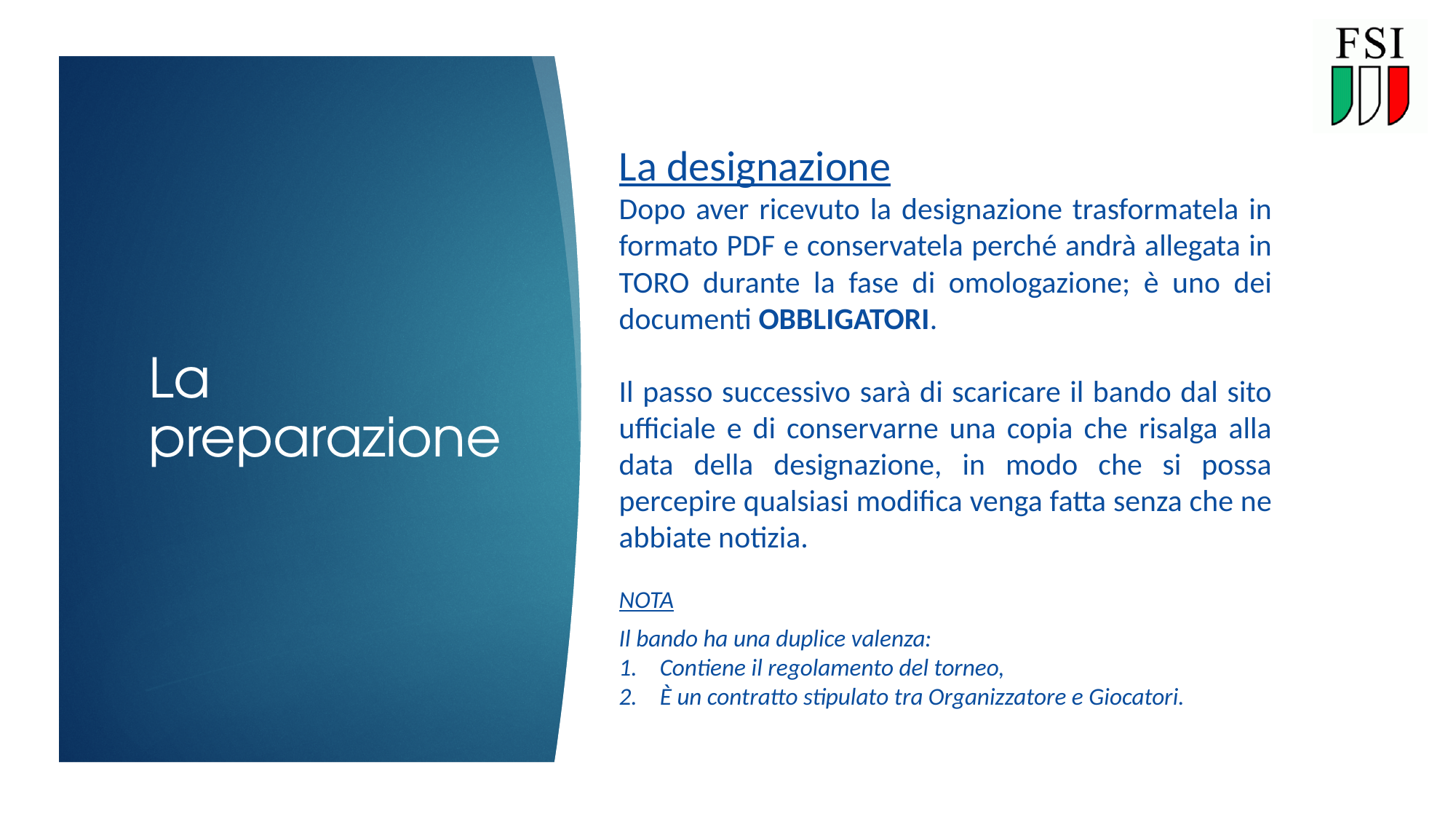

4
La designazione
Dopo aver ricevuto la designazione trasformatela in formato PDF e conservatela perché andrà allegata in TORO durante la fase di omologazione; è uno dei documenti OBBLIGATORI.

Il passo successivo sarà di scaricare il bando dal sito ufficiale e di conservarne una copia che risalga alla data della designazione, in modo che si possa percepire qualsiasi modifica venga fatta senza che ne abbiate notizia.
# La preparazione
NOTA
Il bando ha una duplice valenza:
Contiene il regolamento del torneo,
È un contratto stipulato tra Organizzatore e Giocatori.